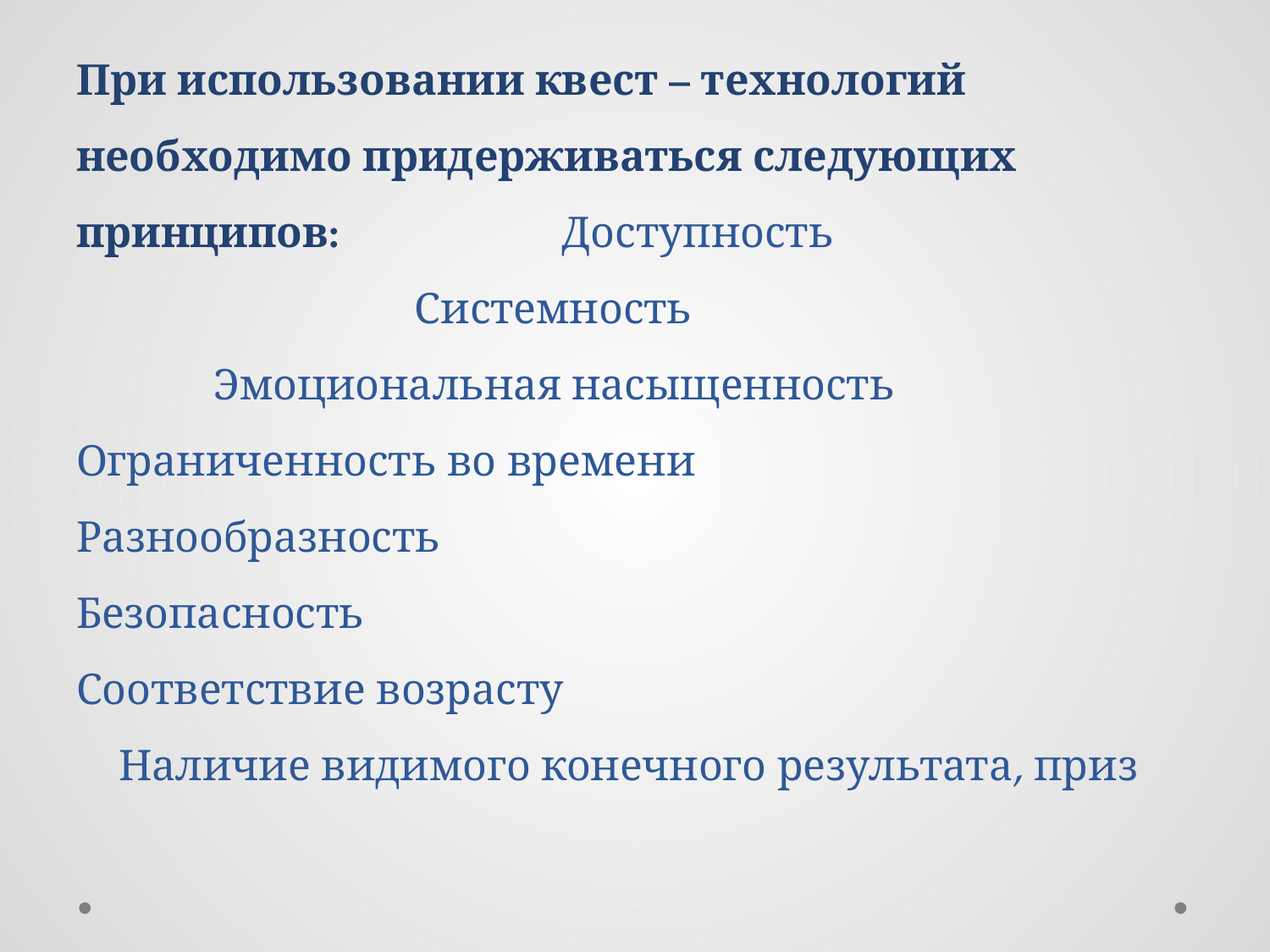

# При использовании квест – технологий необходимо придерживаться следующих принципов:                     Доступность                                                                   Системность                                                             Эмоциональная насыщенность                             Ограниченность во времени                               Разнообразность                                                                       Безопасность                                                                   Соответствие возрасту                                                                Наличие видимого конечного результата, приз